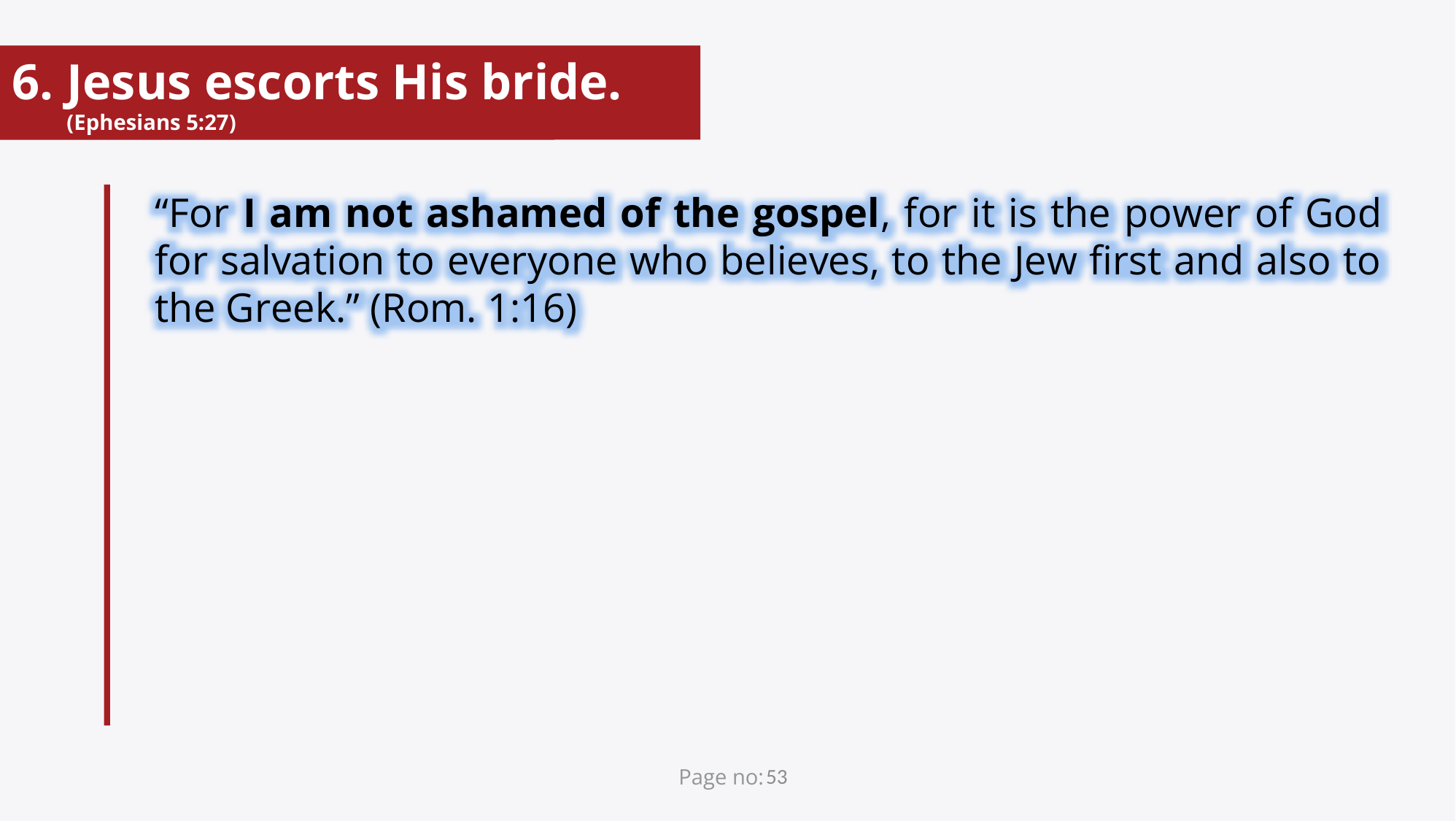

Jesus escorts His bride. (Ephesians 5:27)

“For I am not ashamed of the gospel, for it is the power of God for salvation to everyone who believes, to the Jew first and also to the Greek.” (Rom. 1:16)